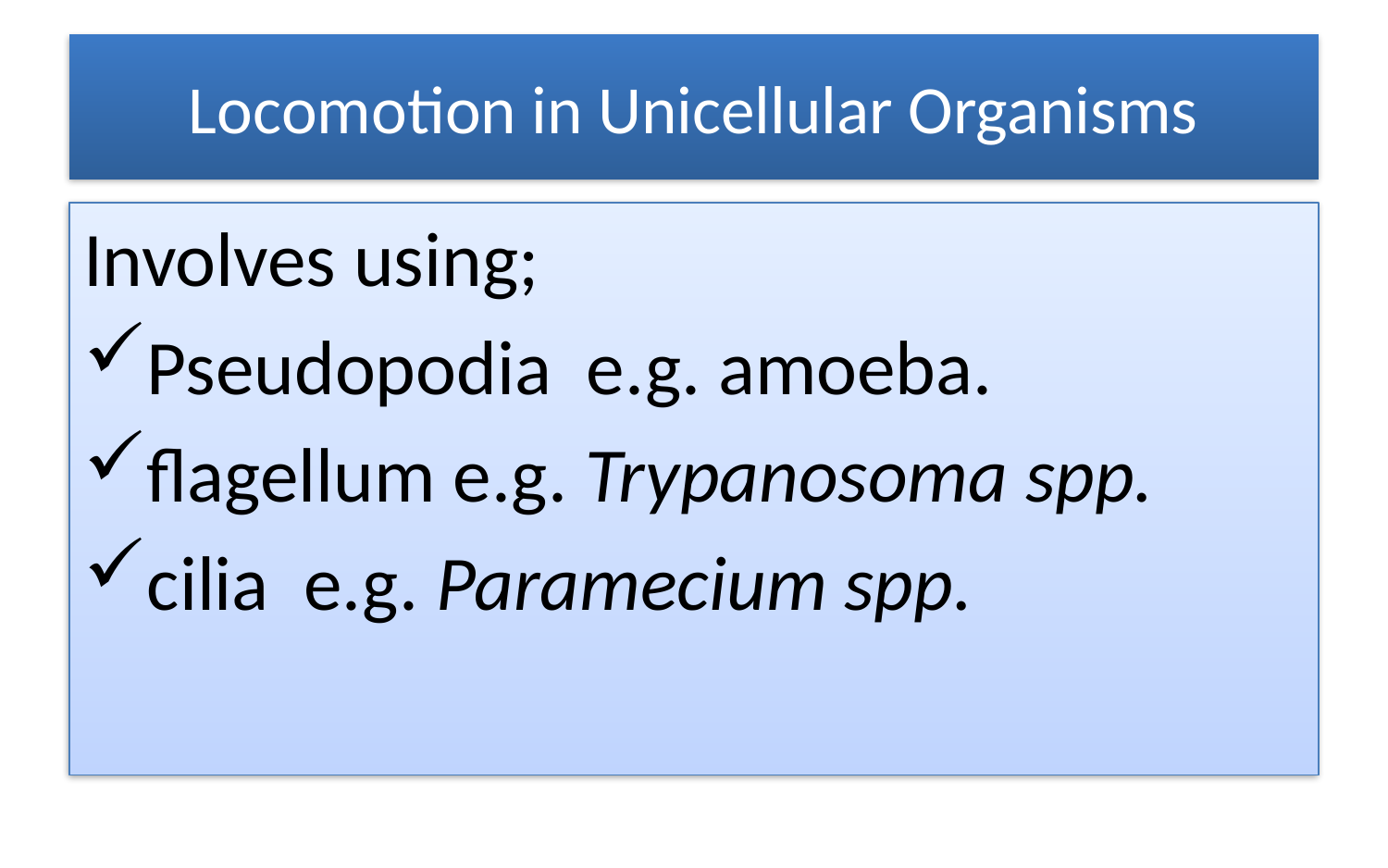

# Locomotion in Unicellular Organisms
Involves using;
Pseudopodia  e.g. amoeba.
flagellum e.g. Trypanosoma spp.
cilia  e.g. Paramecium spp.